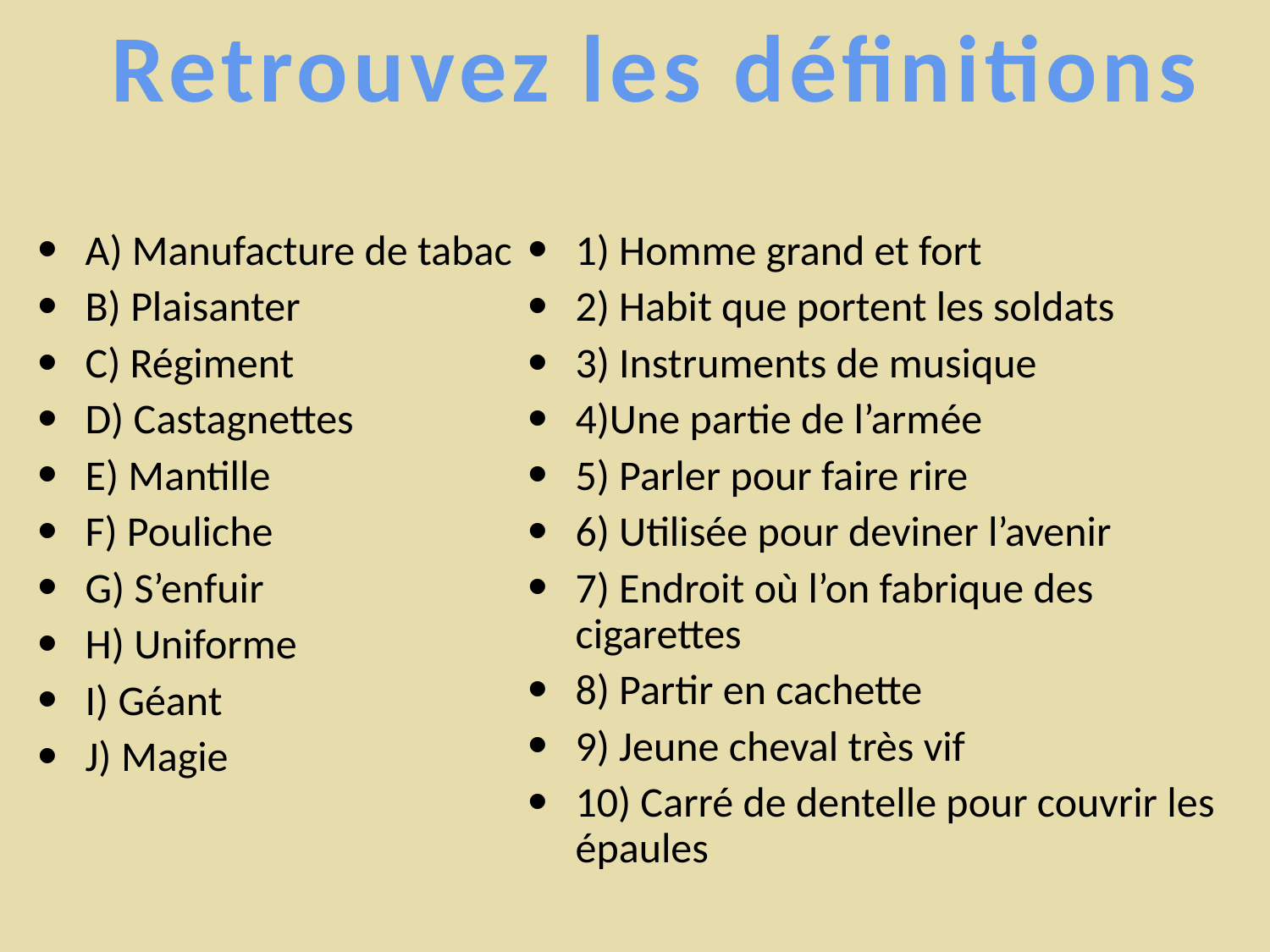

Retrouvez les définitions
#
A) Manufacture de tabac
B) Plaisanter
C) Régiment
D) Castagnettes
E) Mantille
F) Pouliche
G) S’enfuir
H) Uniforme
I) Géant
J) Magie
1) Homme grand et fort
2) Habit que portent les soldats
3) Instruments de musique
4)Une partie de l’armée
5) Parler pour faire rire
6) Utilisée pour deviner l’avenir
7) Endroit où l’on fabrique des cigarettes
8) Partir en cachette
9) Jeune cheval très vif
10) Carré de dentelle pour couvrir les épaules